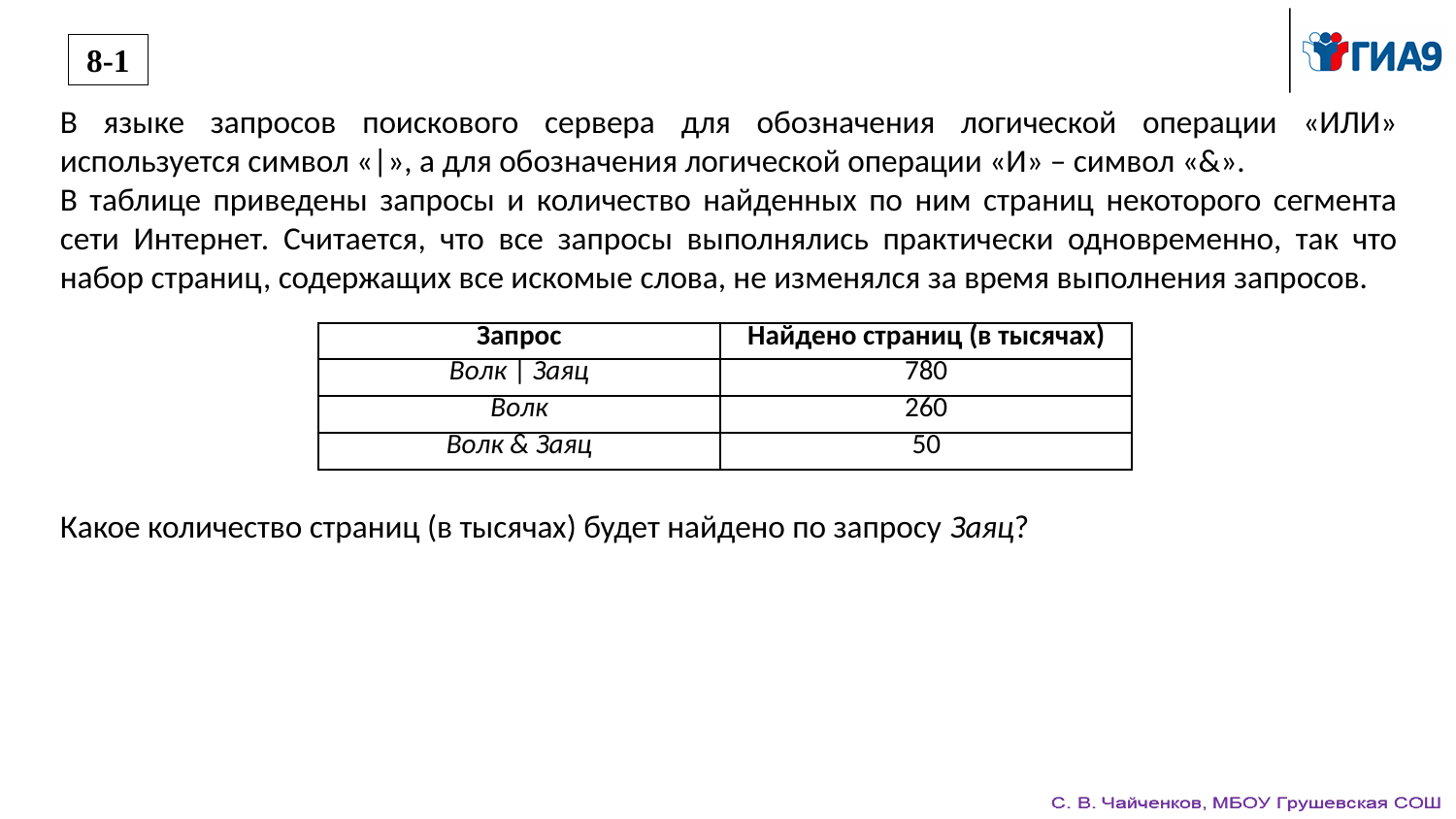

8-1
В языке запросов поискового сервера для обозначения логической операции «ИЛИ» используется символ «|», а для обозначения логической операции «И» – символ «&».
В таблице приведены запросы и количество найденных по ним страниц некоторого сегмента сети Интернет. Считается, что все запросы выполнялись практически одновременно, так что набор страниц, содержащих все искомые слова, не изменялся за время выполнения запросов.
| Запрос | Найдено страниц (в тысячах) |
| --- | --- |
| Волк | Заяц | 780 |
| Волк | 260 |
| Волк & Заяц | 50 |
Какое количество страниц (в тысячах) будет найдено по запросу Заяц?